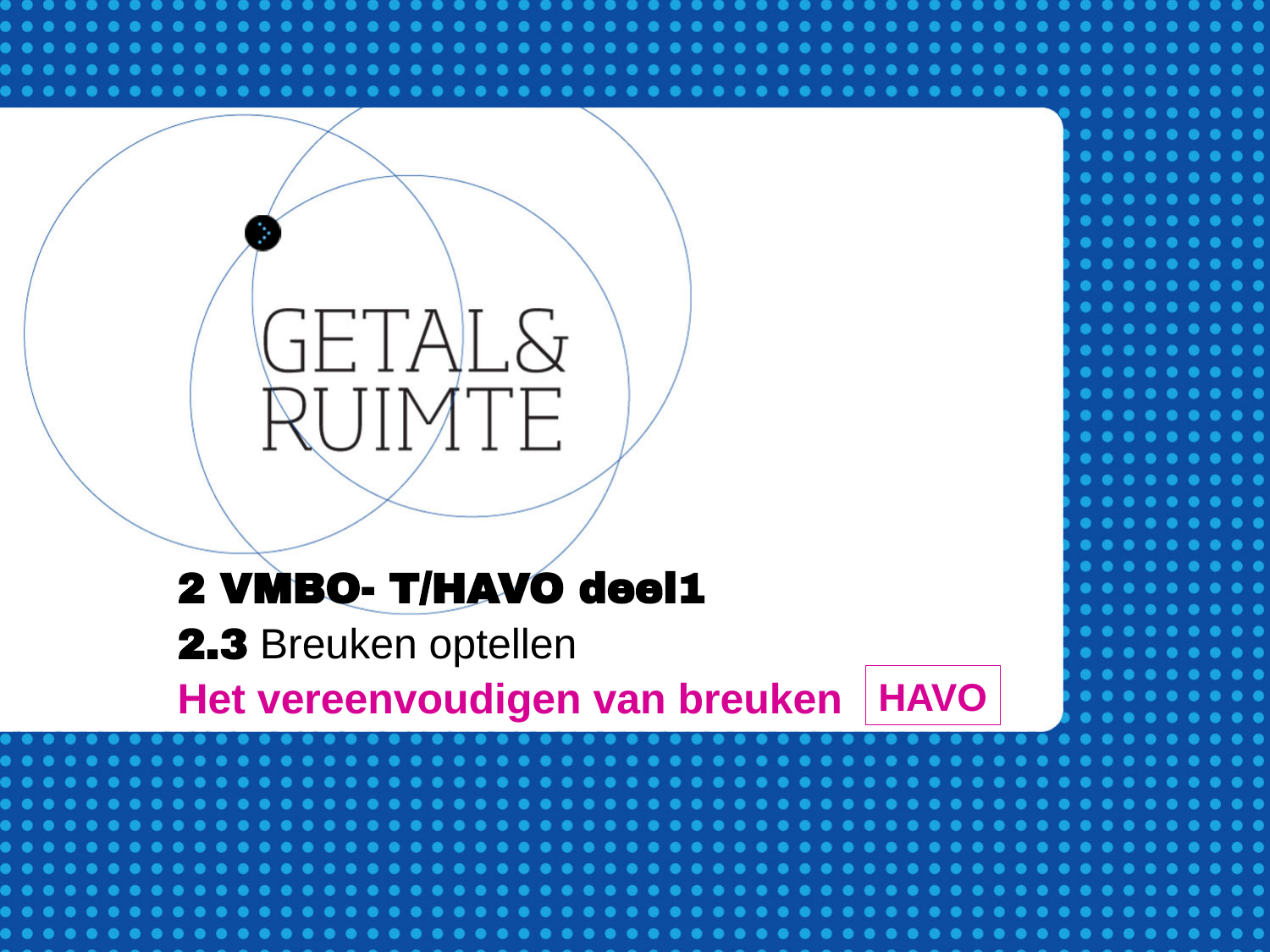

2 VMBO- T/HAVO deel1
2.3 Breuken optellen
Het vereenvoudigen van breuken
HAVO